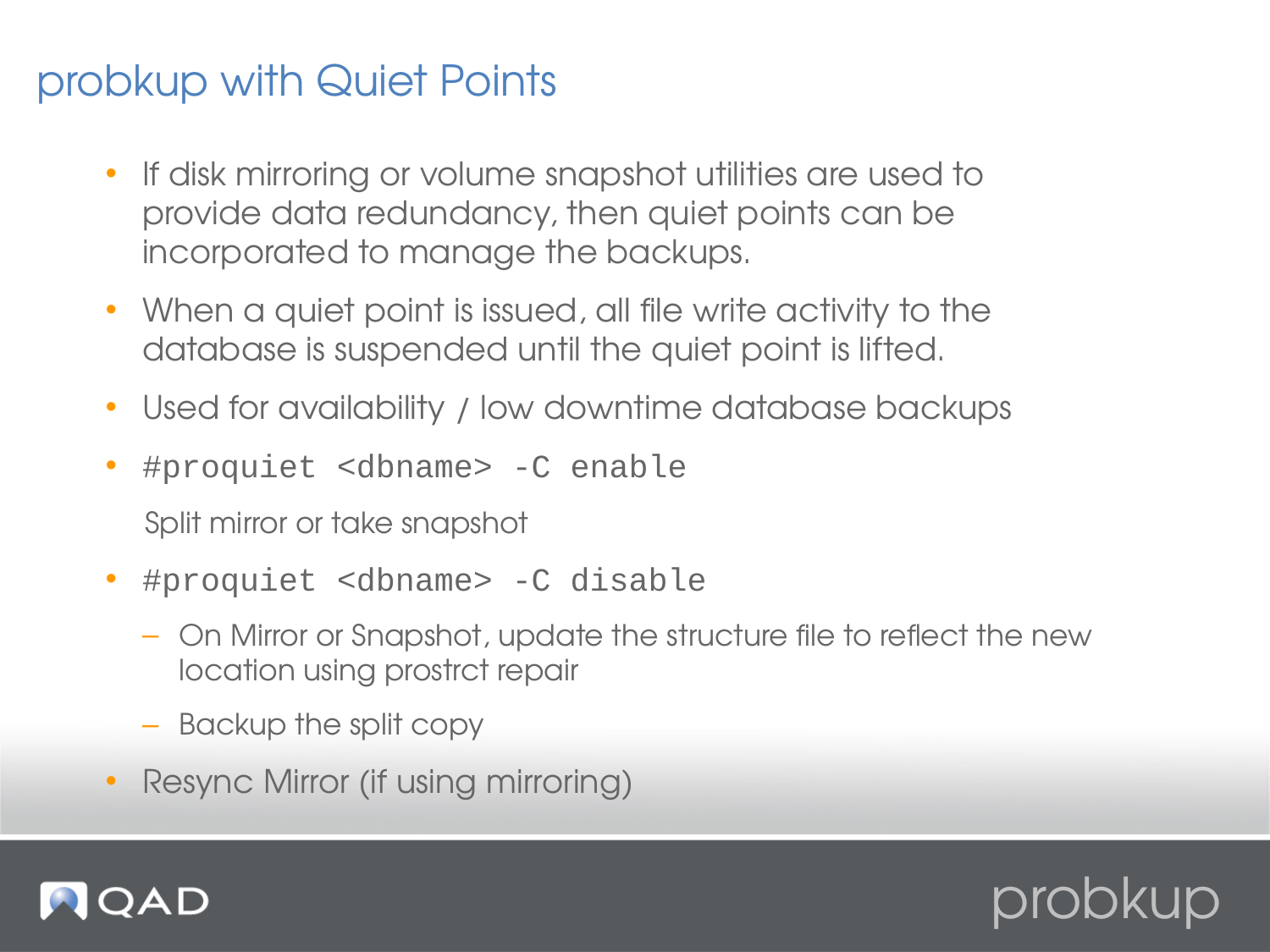

probkup with Quiet Points
If disk mirroring or volume snapshot utilities are used to provide data redundancy, then quiet points can be incorporated to manage the backups.
When a quiet point is issued, all file write activity to the database is suspended until the quiet point is lifted.
Used for availability / low downtime database backups
#proquiet <dbname> -C enable
Split mirror or take snapshot
#proquiet <dbname> -C disable
On Mirror or Snapshot, update the structure file to reflect the new location using prostrct repair
Backup the split copy
Resync Mirror (if using mirroring)

# probkup